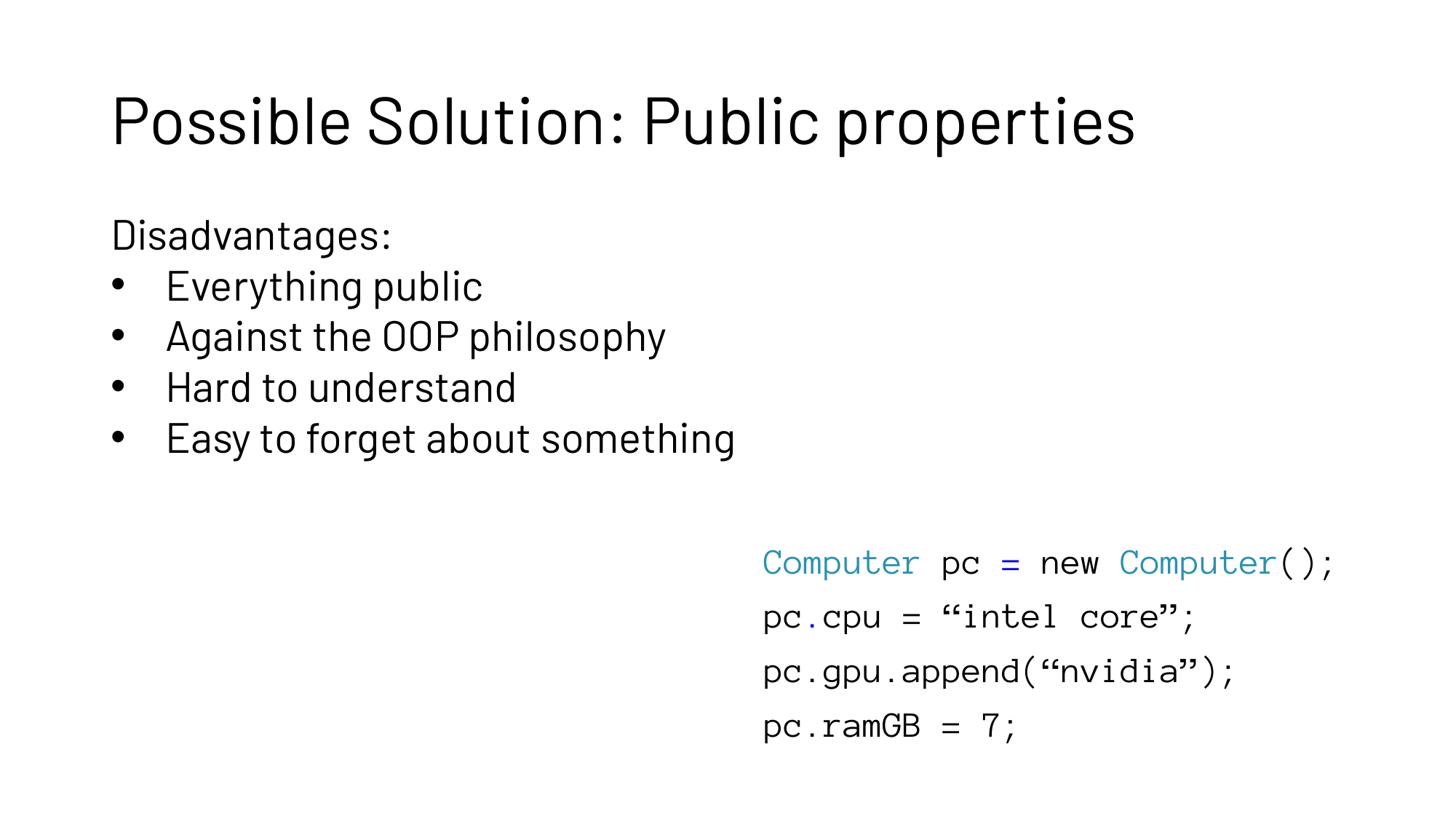

# Possible Solution: Public properties
Disadvantages:
Everything public
Against the OOP philosophy
Hard to understand
Easy to forget about something

Computer pc = new Computer();
pc.cpu = “intel core”;
pc.gpu.append(“nvidia”);
pc.ramGB = 7;